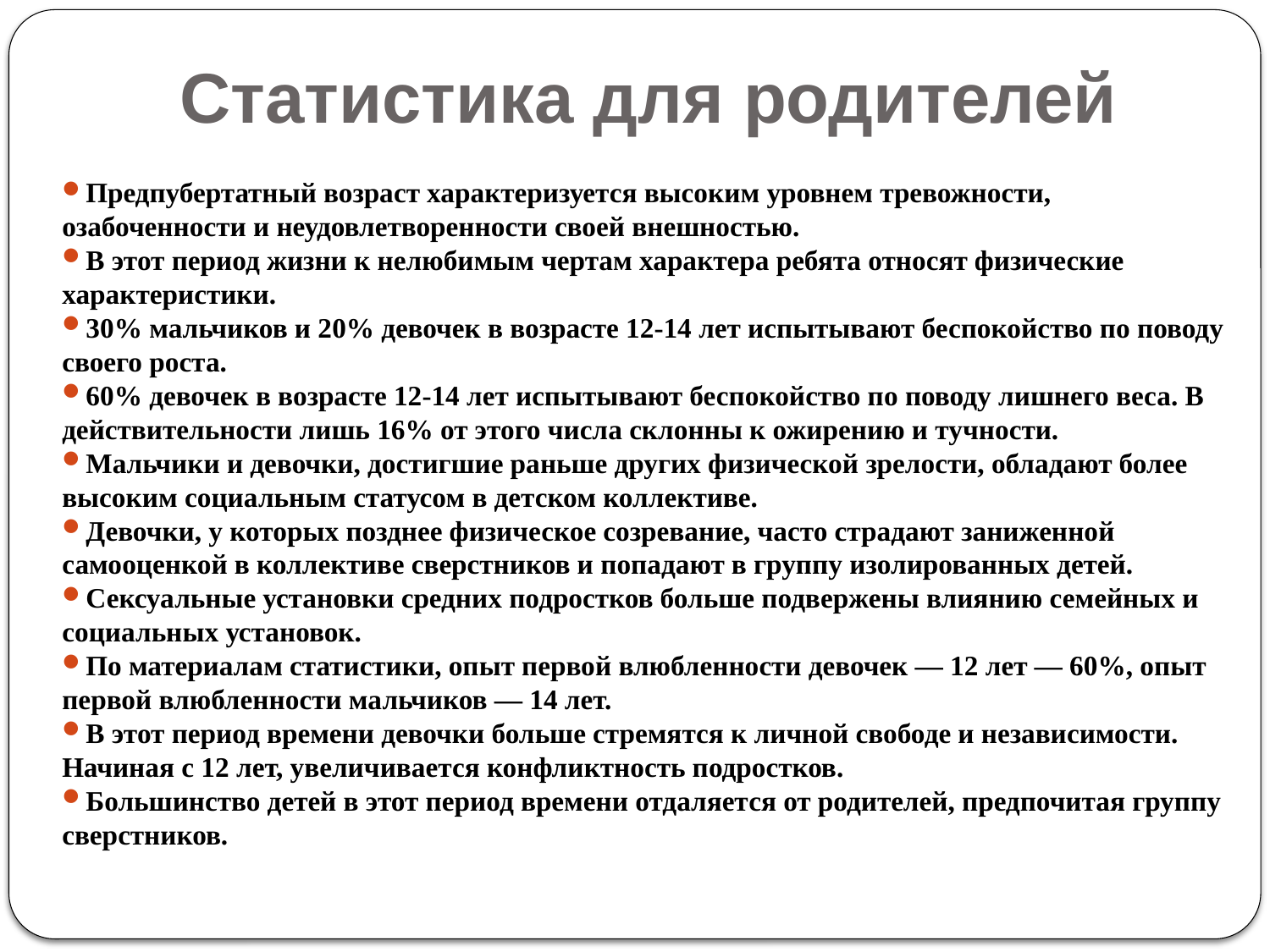

# Статистика для родителей
Предпубертатный возраст характеризуется высоким уровнем тревожности, озабоченности и неудовлетворенности своей внешностью.
В этот период жизни к нелюбимым чертам характера ребята относят физические характеристики.
30% мальчиков и 20% девочек в возрасте 12-14 лет испытывают беспокойство по поводу своего роста.
60% девочек в возрасте 12-14 лет испытывают беспокойство по поводу лишнего веса. В действительности лишь 16% от этого числа склонны к ожирению и тучности.
Мальчики и девочки, достигшие раньше других физической зрелости, обладают более высоким социальным статусом в детском коллективе.
Девочки, у которых позднее физическое созревание, часто страдают заниженной самооценкой в коллективе сверстников и попадают в группу изолированных детей.
Сексуальные установки средних подростков больше подвержены влиянию семейных и социальных установок.
По материалам статистики, опыт первой влюбленности девочек — 12 лет — 60%, опыт первой влюбленности мальчиков — 14 лет.
В этот период времени девочки больше стремятся к личной свободе и независимости. Начиная с 12 лет, увеличивается конфликтность подростков.
Большинство детей в этот период времени отдаляется от родителей, предпочитая группу сверстников.